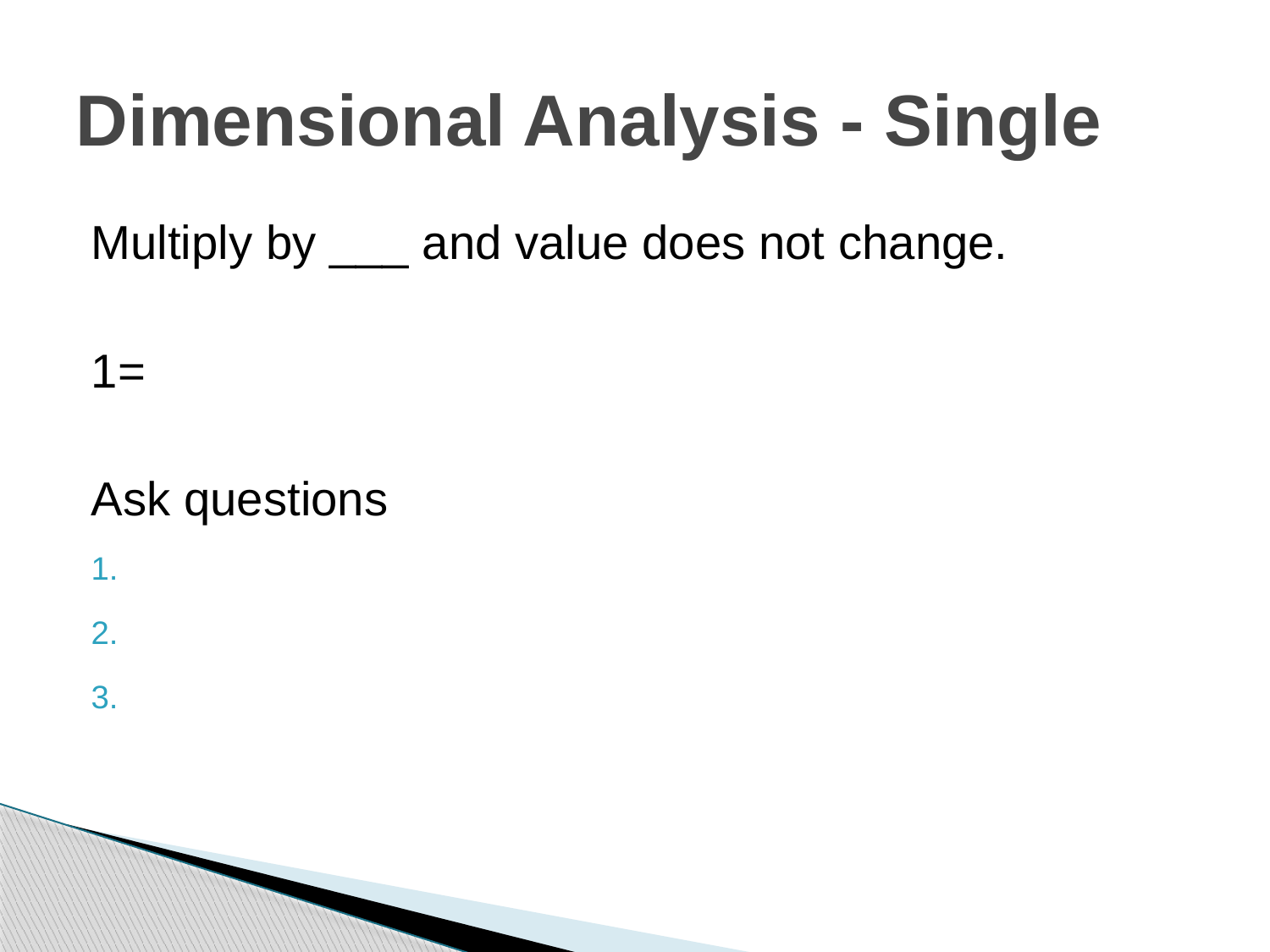

# Dimensional Analysis - Single
Multiply by ___ and value does not change.

1=

Ask questions